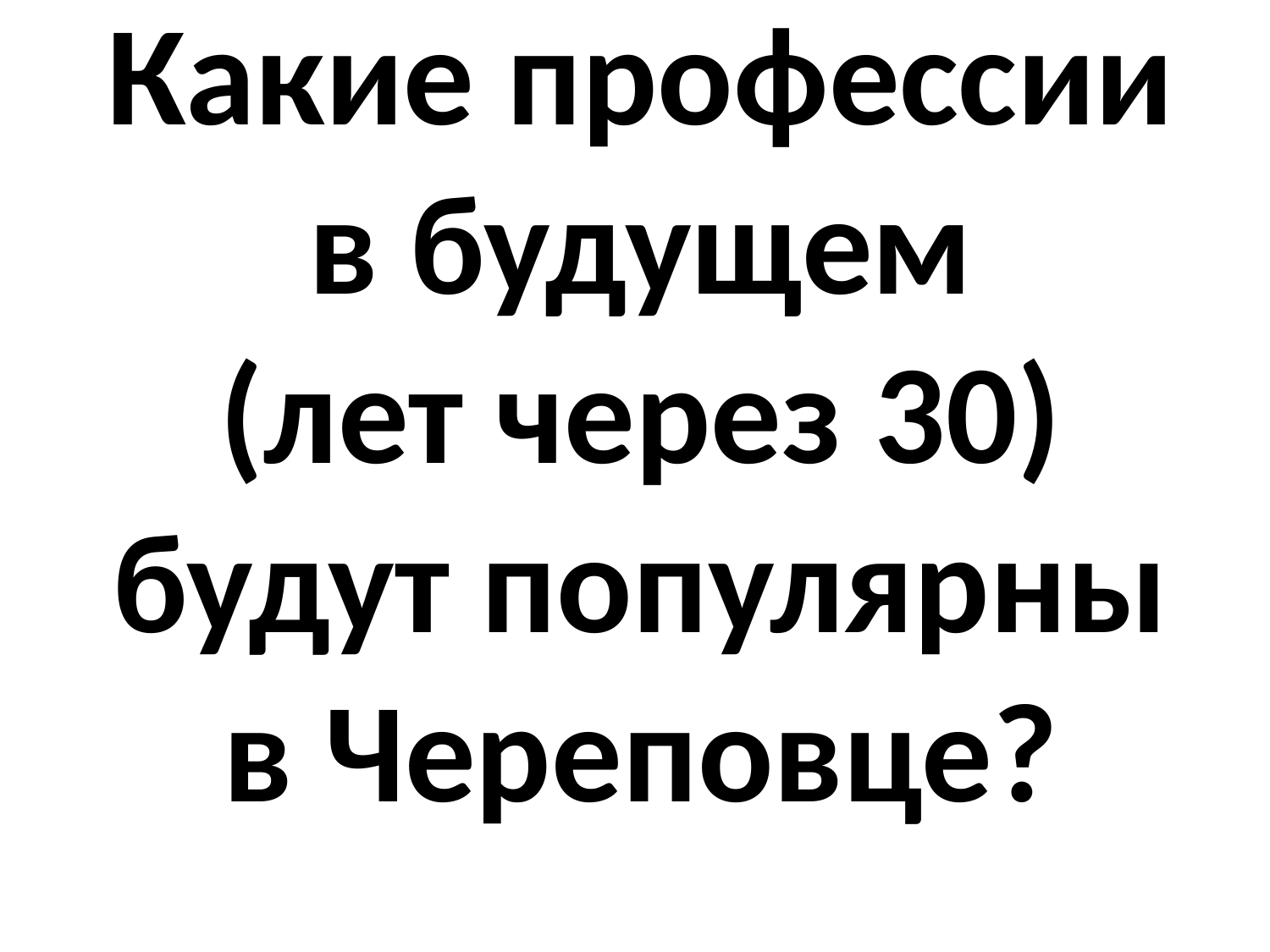

# Какие профессии в будущем (лет через 30) будут популярны в Череповце?